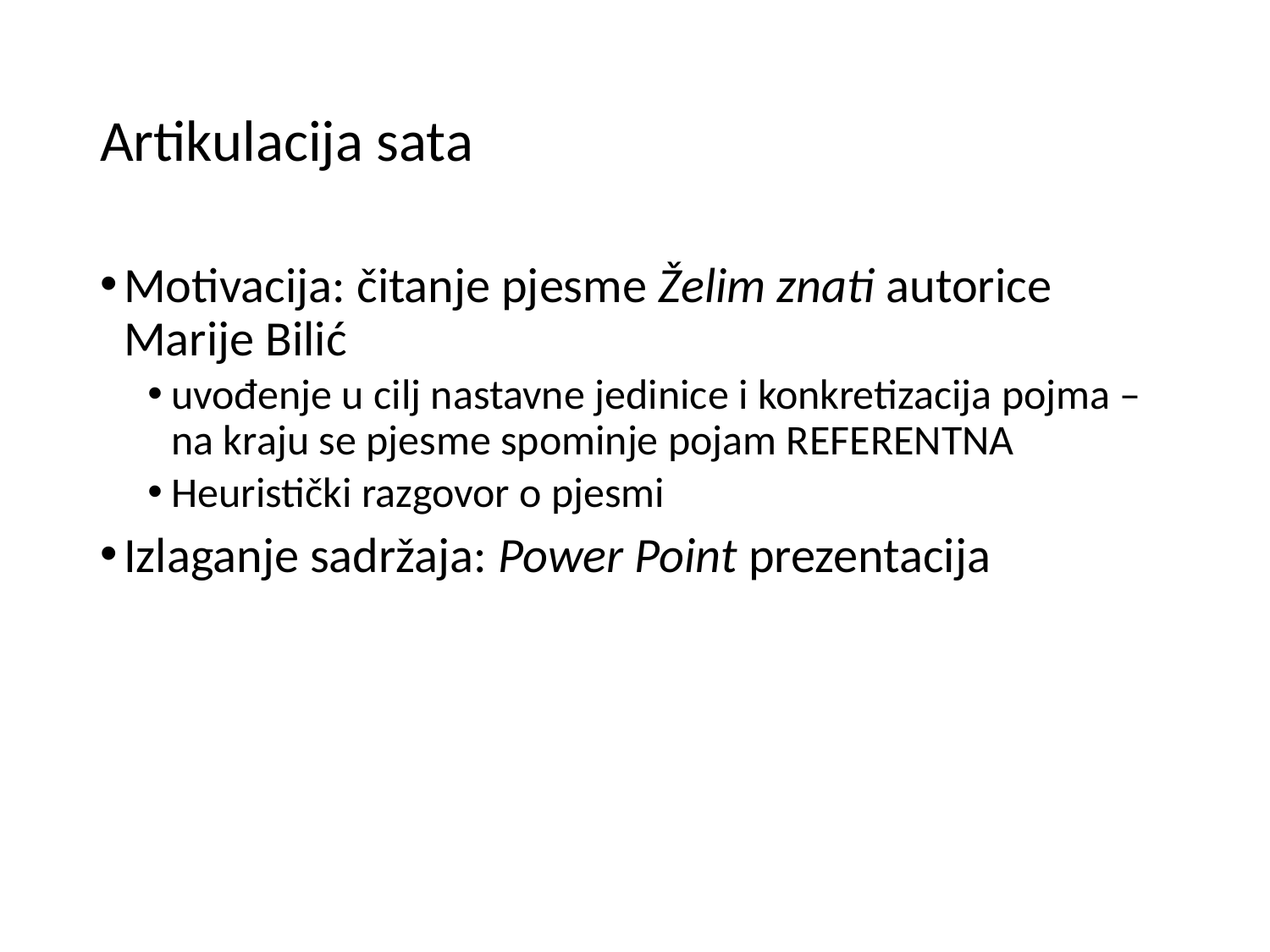

# Artikulacija sata
Motivacija: čitanje pjesme Želim znati autorice Marije Bilić
uvođenje u cilj nastavne jedinice i konkretizacija pojma – na kraju se pjesme spominje pojam REFERENTNA
Heuristički razgovor o pjesmi
Izlaganje sadržaja: Power Point prezentacija